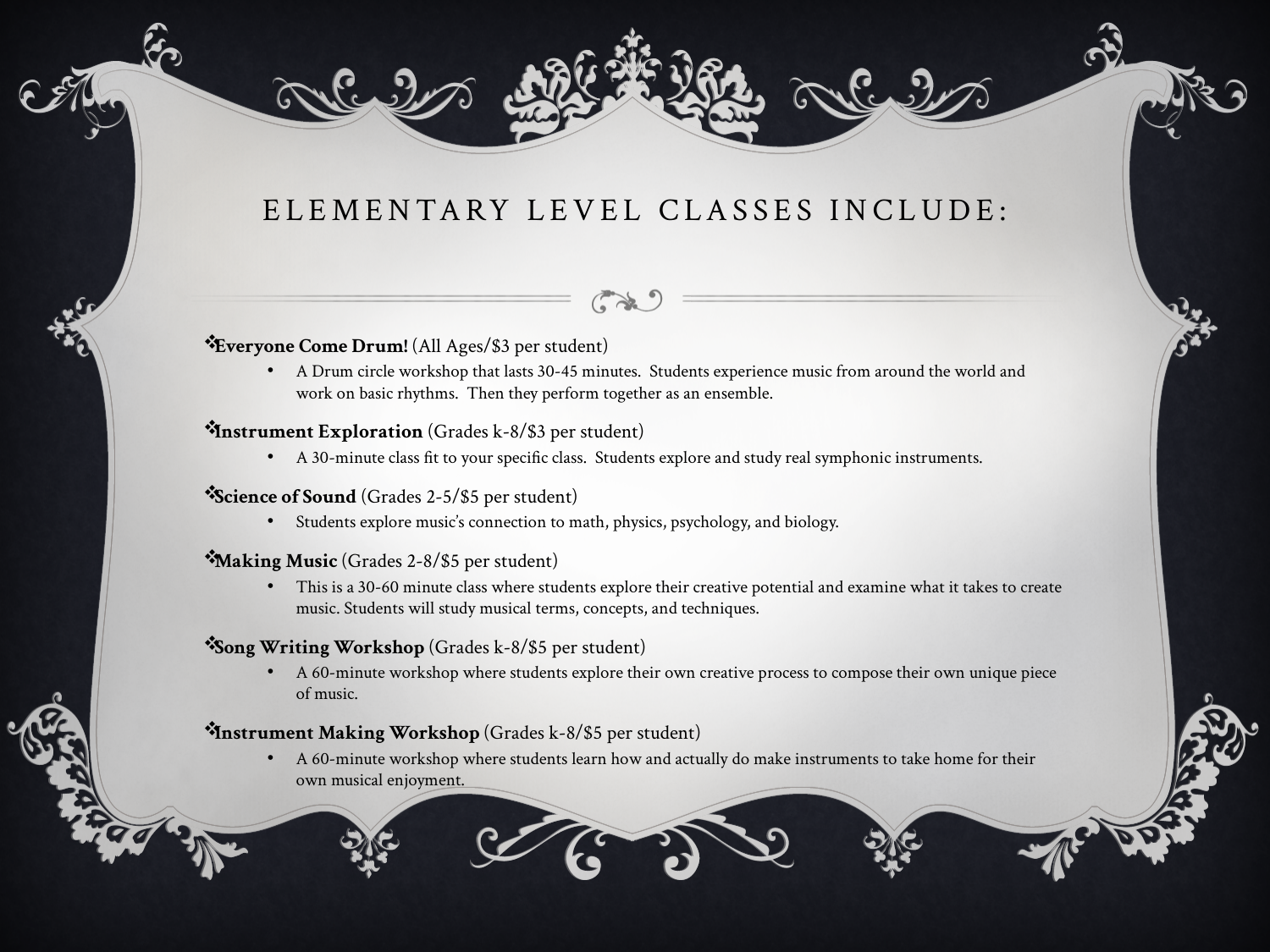

# Elementary Level Classes Include:
Everyone Come Drum! (All Ages/$3 per student)
A Drum circle workshop that lasts 30-45 minutes.  Students experience music from around the world and work on basic rhythms.  Then they perform together as an ensemble.
Instrument Exploration (Grades k-8/$3 per student)
A 30-minute class fit to your specific class.  Students explore and study real symphonic instruments.
Science of Sound (Grades 2-5/$5 per student)
Students explore music’s connection to math, physics, psychology, and biology.
Making Music (Grades 2-8/$5 per student)
This is a 30-60 minute class where students explore their creative potential and examine what it takes to create music. Students will study musical terms, concepts, and techniques.
Song Writing Workshop (Grades k-8/$5 per student)
A 60-minute workshop where students explore their own creative process to compose their own unique piece of music.
Instrument Making Workshop (Grades k-8/$5 per student)
A 60-minute workshop where students learn how and actually do make instruments to take home for their own musical enjoyment.